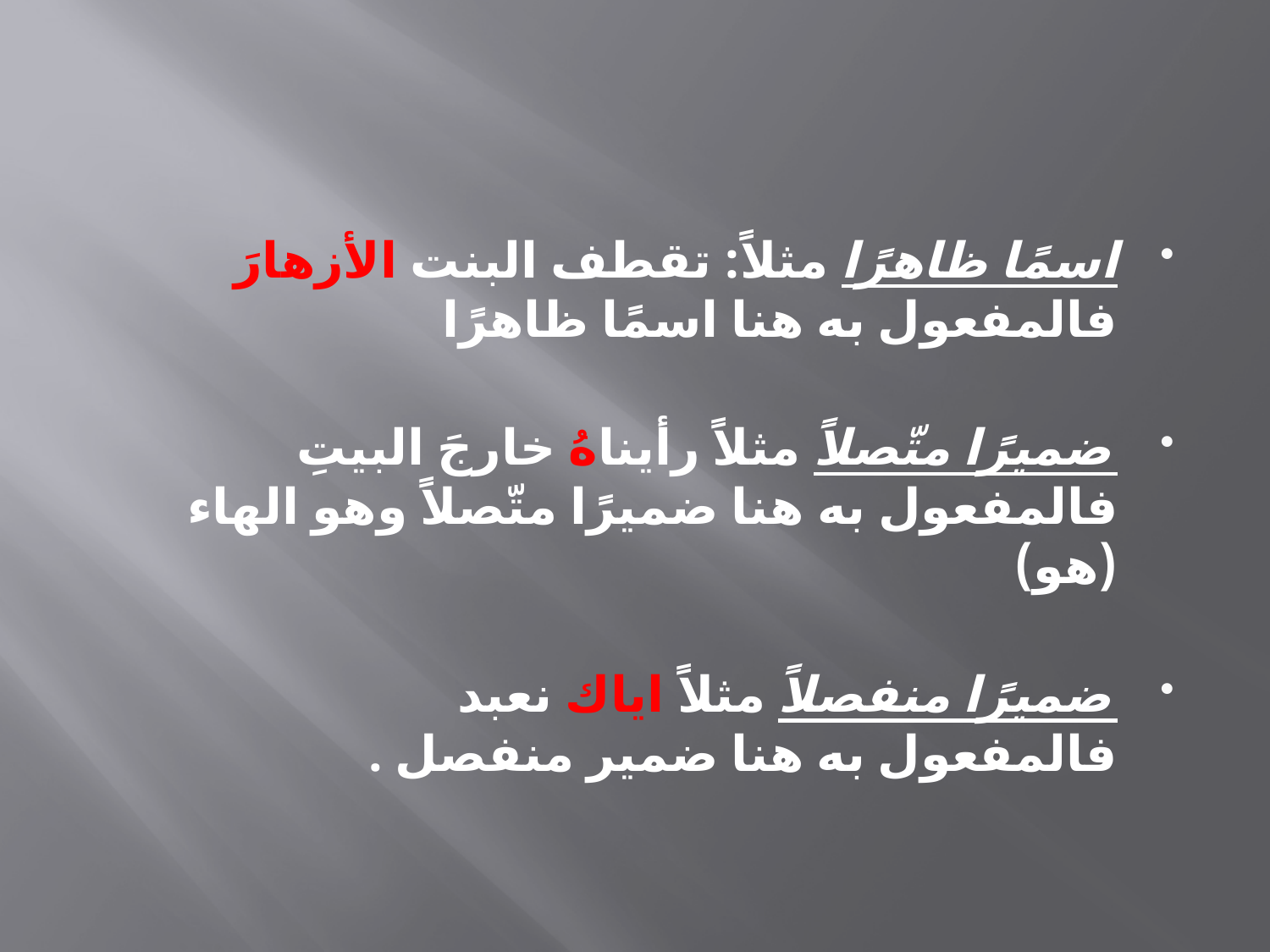

#
اسمًا ظاهرًا مثلاً: تقطف البنت الأزهارَ
فالمفعول به هنا اسمًا ظاهرًا
ضميرًا متّصلاً مثلاً رأيناهُ خارجَ البيتِ
فالمفعول به هنا ضميرًا متّصلاً وهو الهاء (هو)
ضميرًا منفصلاً مثلاً اياك نعبد
فالمفعول به هنا ضمير منفصل .